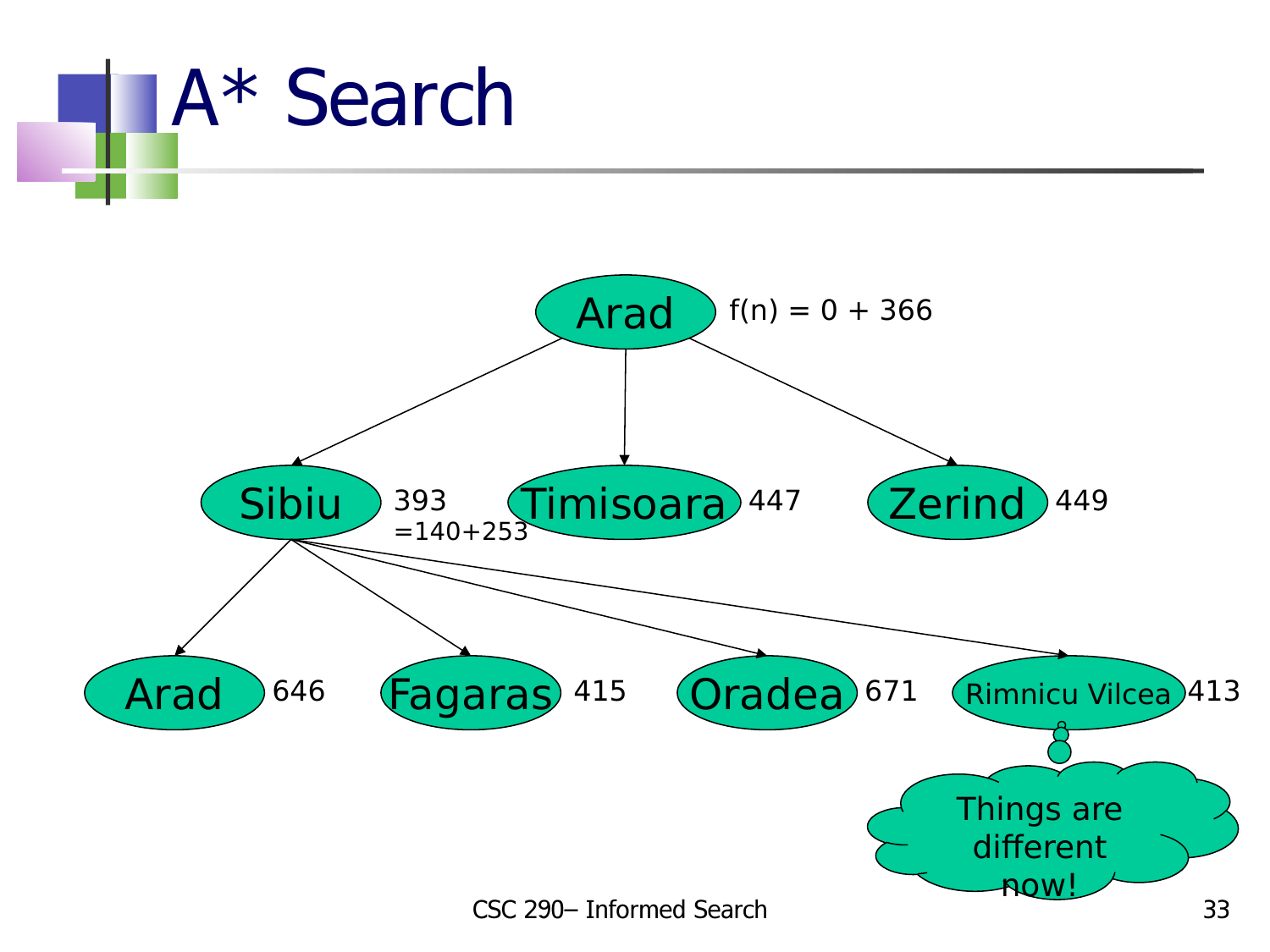

# A* Search
Arad
f(n) = 0 + 366
Sibiu
Timisoara
Zerind
393
=140+253
447
449
Arad
Fagaras
Oradea
Rimnicu Vilcea
646
415
671
413
Things are different now!